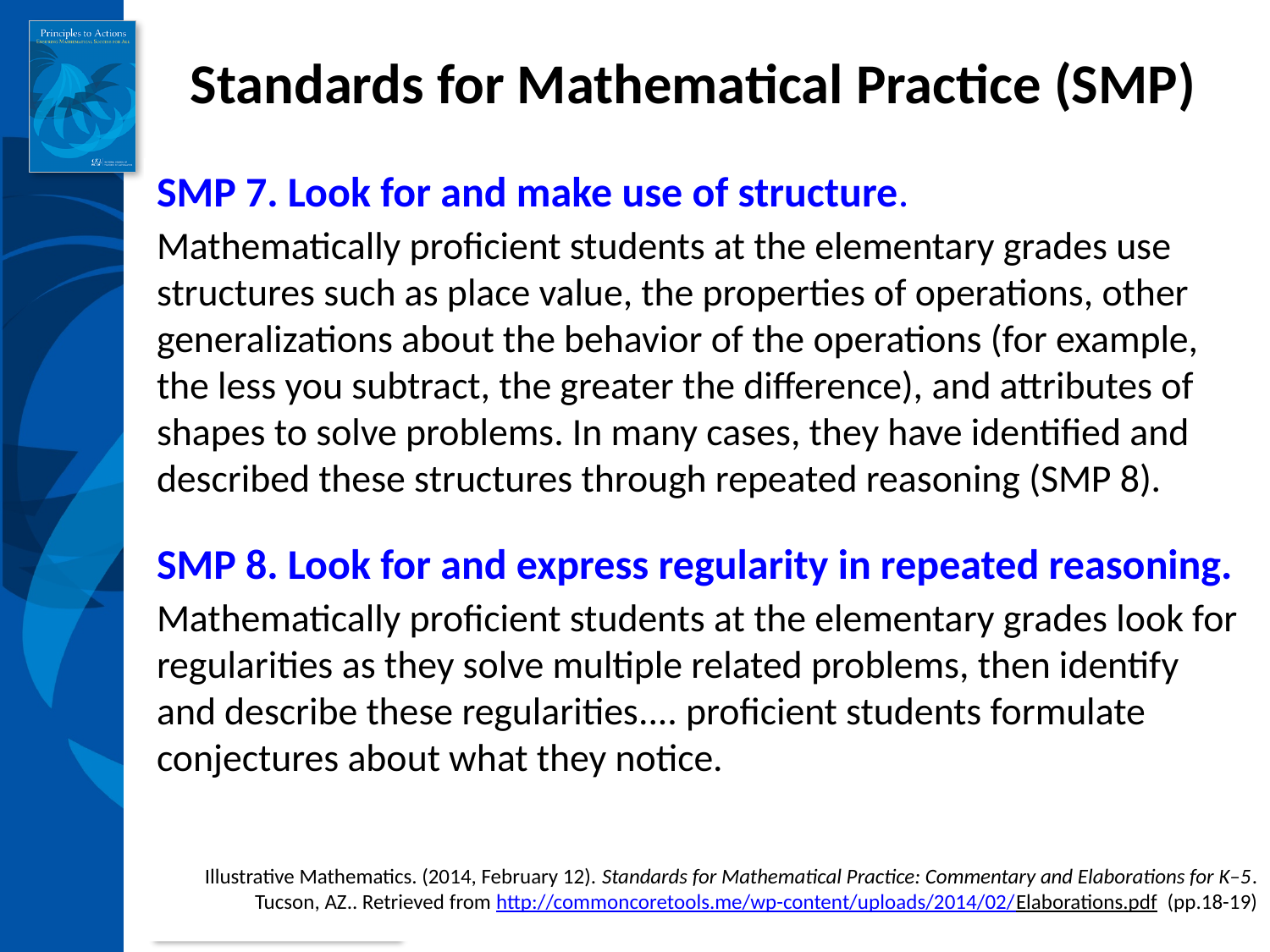

# Standards for Mathematical Practice (SMP)
SMP 7. Look for and make use of structure.
Mathematically proficient students at the elementary grades use structures such as place value, the properties of operations, other generalizations about the behavior of the operations (for example, the less you subtract, the greater the difference), and attributes of shapes to solve problems. In many cases, they have identified and described these structures through repeated reasoning (SMP 8).
SMP 8. Look for and express regularity in repeated reasoning.
Mathematically proficient students at the elementary grades look for regularities as they solve multiple related problems, then identify and describe these regularities.... proficient students formulate conjectures about what they notice.

Illustrative Mathematics. (2014, February 12). Standards for Mathematical Practice: Commentary and Elaborations for K–5. Tucson, AZ.. Retrieved from http://commoncoretools.me/wp-content/uploads/2014/02/Elaborations.pdf  (pp.18-19)